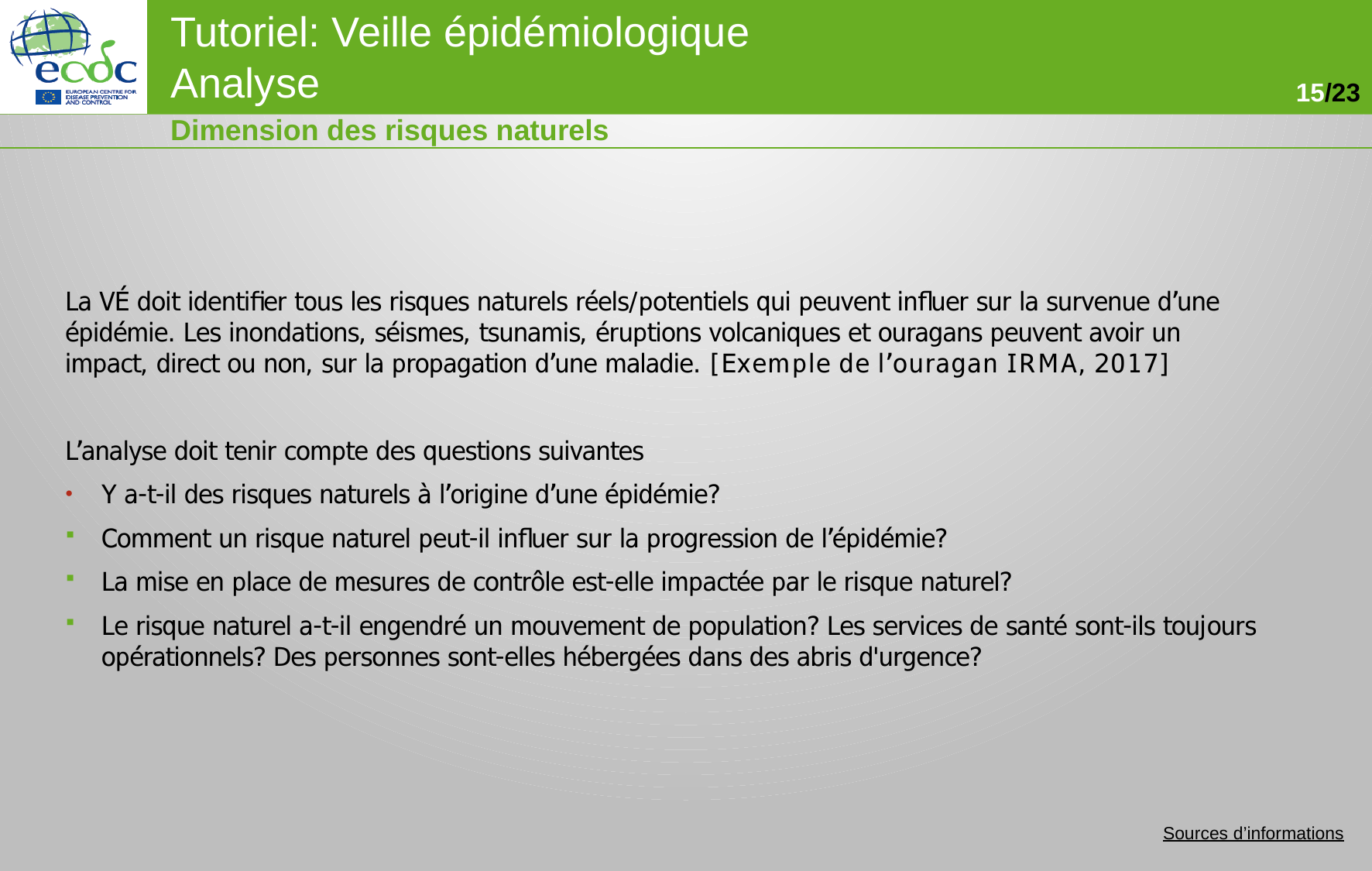

Dimension des risques naturels
La VÉ doit identifier tous les risques naturels réels/potentiels qui peuvent influer sur la survenue d’une épidémie. Les inondations, séismes, tsunamis, éruptions volcaniques et ouragans peuvent avoir un impact, direct ou non, sur la propagation d’une maladie. [Exemple de l’ouragan IRMA, 2017]

L’analyse doit tenir compte des questions suivantes
Y a-t-il des risques naturels à l’origine d’une épidémie?
Comment un risque naturel peut-il influer sur la progression de l’épidémie?
La mise en place de mesures de contrôle est-elle impactée par le risque naturel?
Le risque naturel a-t-il engendré un mouvement de population? Les services de santé sont-ils toujours opérationnels? Des personnes sont-elles hébergées dans des abris d'urgence?
Inondations: http://www.dartmouth.edu/~floods/
Ouragans: http://www.nhc.noaa.gov/gtwo_epac.shtml
Éruptions volcaniques: http://www.ssd.noaa.gov/VAAC/washington.html
 Tous risques naturels: http://www.pdc.org/iweb/pdchome.html;jsessionid=3094F40AC5E3F84873332C9E6509BE21
http://www.usgs.gov/hazards/
http://www.gdacs.org/
http://iys.cidi.org/disaster/
Pollution atmosphérique: http://www.airqualitynow.eu/comparing_home.php
Sources d’informations